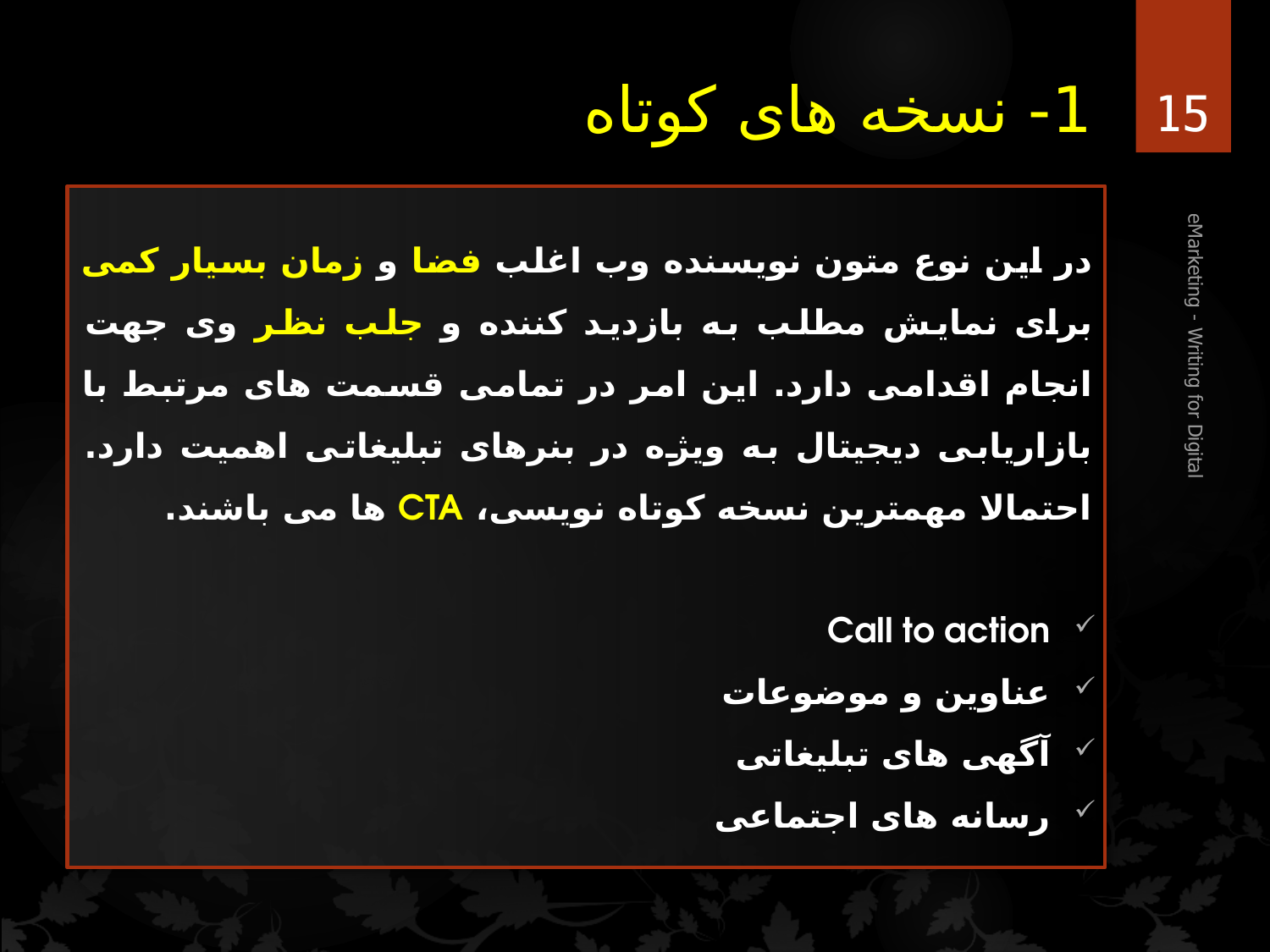

15
# 1- نسخه های کوتاه
در این نوع متون نویسنده وب اغلب فضا و زمان بسیار کمی برای نمایش مطلب به بازدید کننده و جلب نظر وی جهت انجام اقدامی دارد. این امر در تمامی قسمت های مرتبط با بازاریابی دیجیتال به ویژه در بنرهای تبلیغاتی اهمیت دارد. احتمالا مهمترین نسخه کوتاه نویسی، CTA ها می باشند.

Call to action
عناوین و موضوعات
آگهی های تبلیغاتی
رسانه های اجتماعی
eMarketing - Writing for Digital